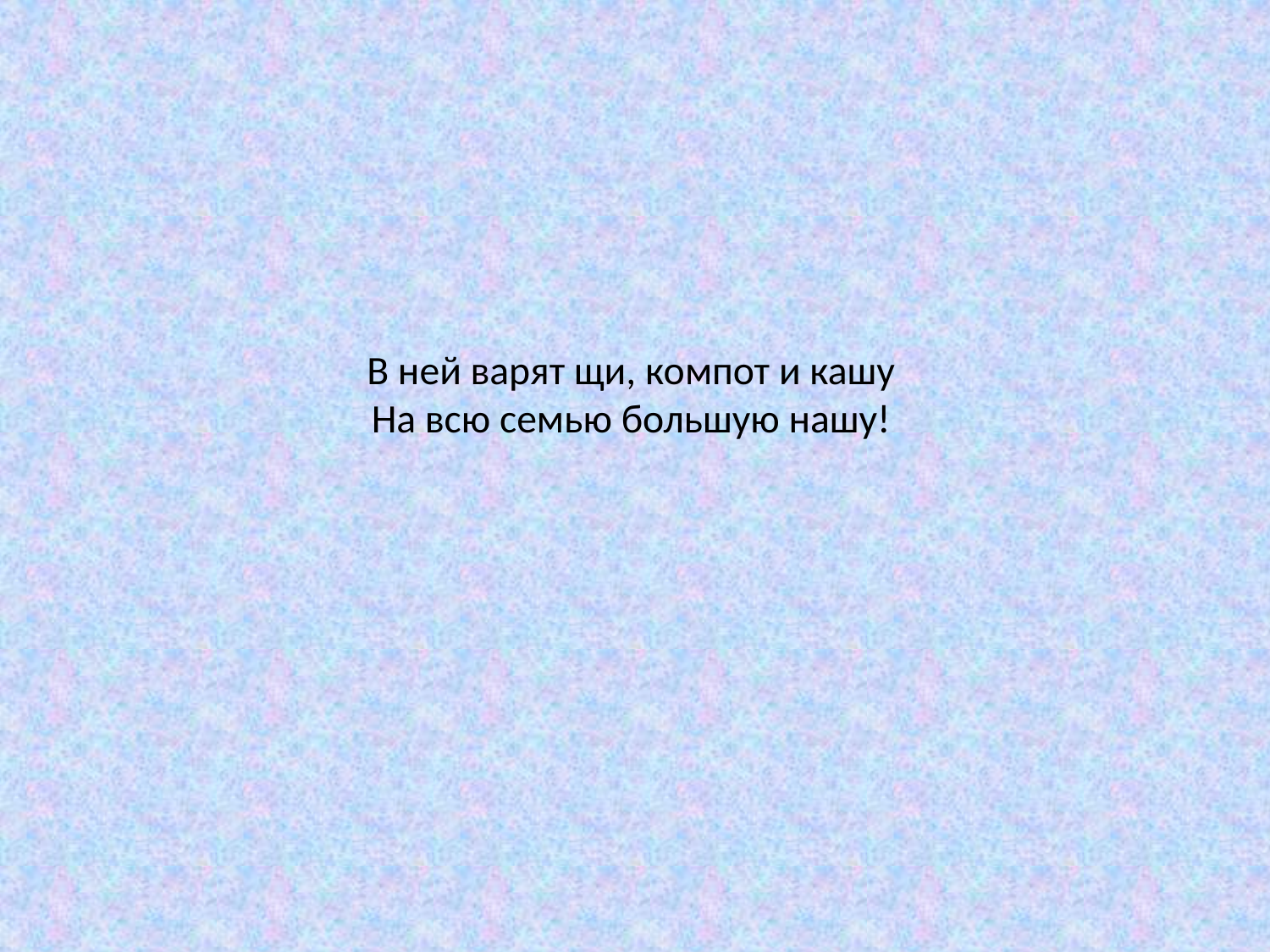

# В ней варят щи, компот и кашу На всю семью большую нашу!